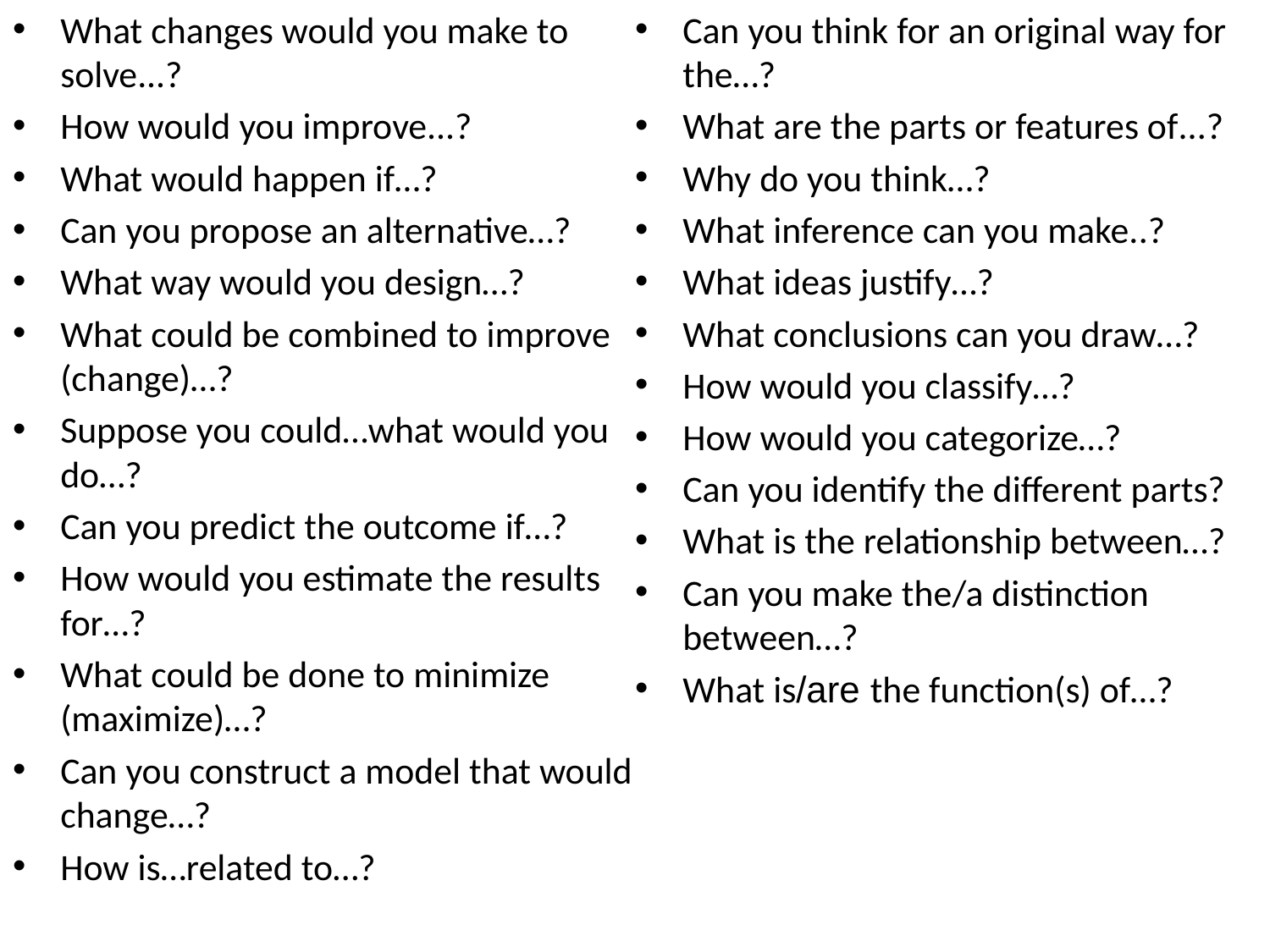

What changes would you make to solve...?
How would you improve...?
What would happen if…?
Can you propose an alternative…?
What way would you design…?
What could be combined to improve (change)…?
Suppose you could…what would you do…?
Can you predict the outcome if…?
How would you estimate the results for…?
What could be done to minimize (maximize)…?
Can you construct a model that would change…?
How is…related to…?
Can you think for an original way for the…?
What are the parts or features of...?
Why do you think…?
What inference can you make..?
What ideas justify…?
What conclusions can you draw…?
How would you classify…?
How would you categorize…?
Can you identify the different parts?
What is the relationship between…?
Can you make the/a distinction between…?
What is/are the function(s) of…?